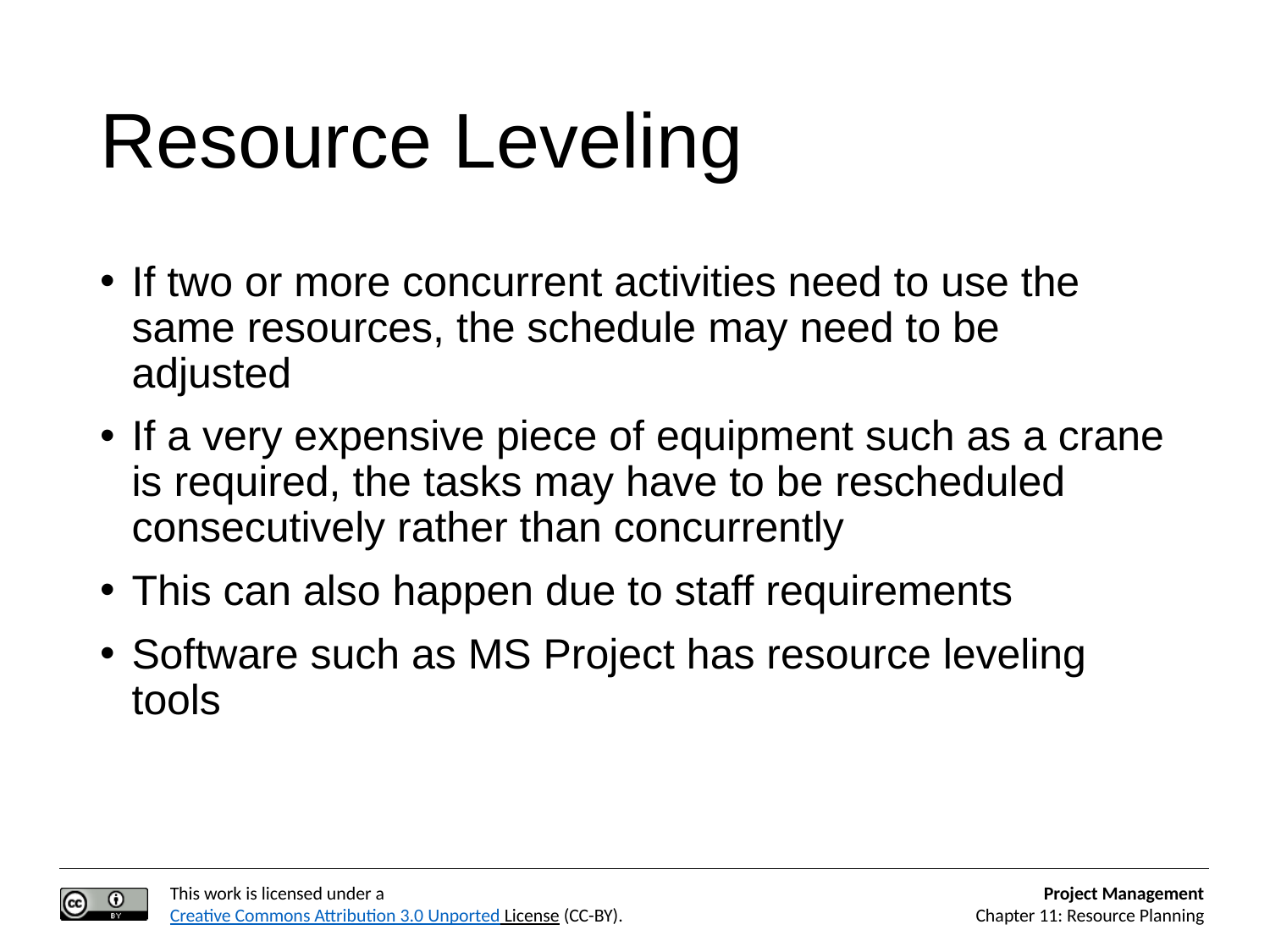

# Resource Leveling
If two or more concurrent activities need to use the same resources, the schedule may need to be adjusted
If a very expensive piece of equipment such as a crane is required, the tasks may have to be rescheduled consecutively rather than concurrently
This can also happen due to staff requirements
Software such as MS Project has resource leveling tools